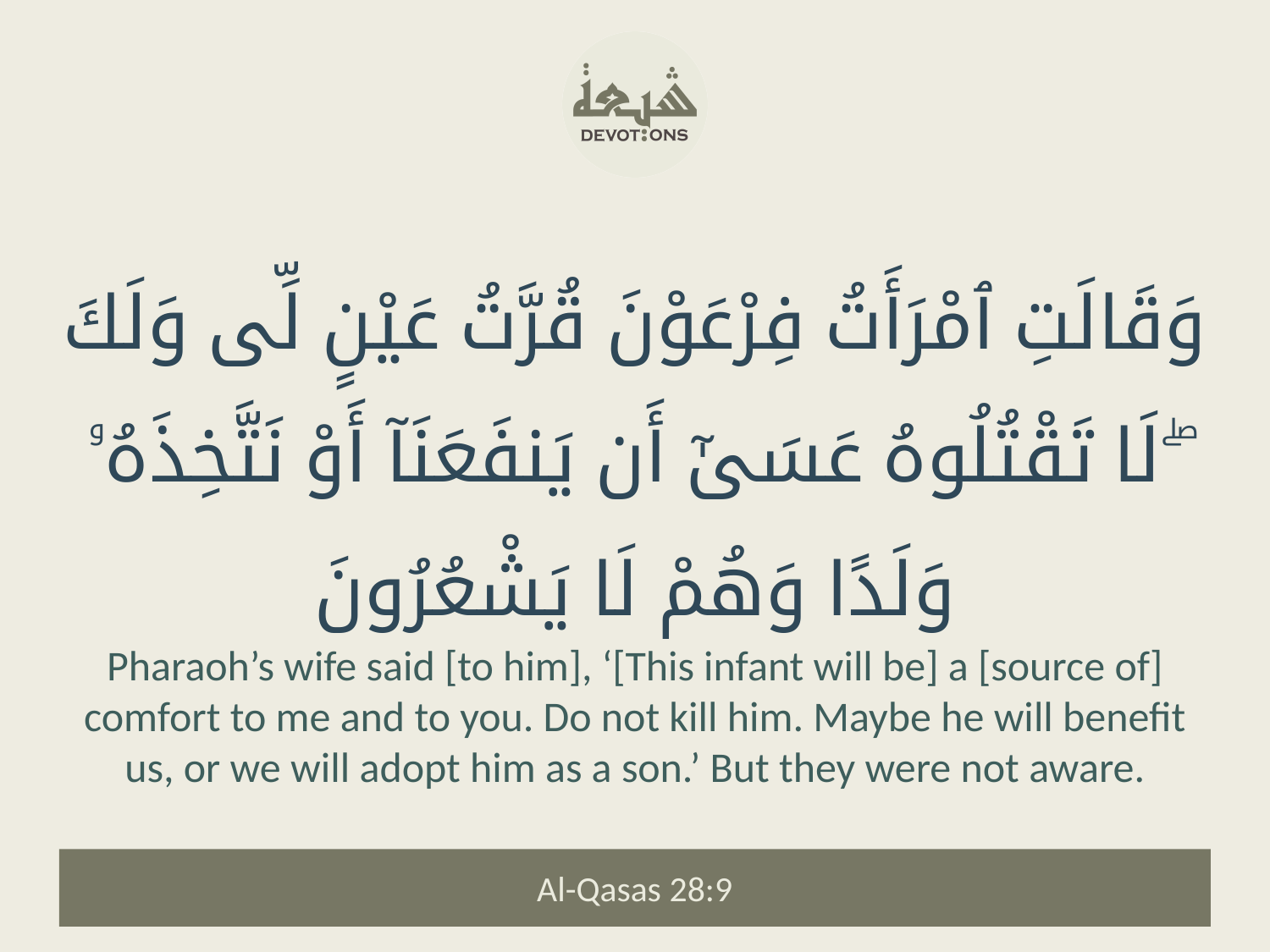

وَقَالَتِ ٱمْرَأَتُ فِرْعَوْنَ قُرَّتُ عَيْنٍ لِّى وَلَكَ ۖ لَا تَقْتُلُوهُ عَسَىٰٓ أَن يَنفَعَنَآ أَوْ نَتَّخِذَهُۥ وَلَدًا وَهُمْ لَا يَشْعُرُونَ
Pharaoh’s wife said [to him], ‘[This infant will be] a [source of] comfort to me and to you. Do not kill him. Maybe he will benefit us, or we will adopt him as a son.’ But they were not aware.
Al-Qasas 28:9